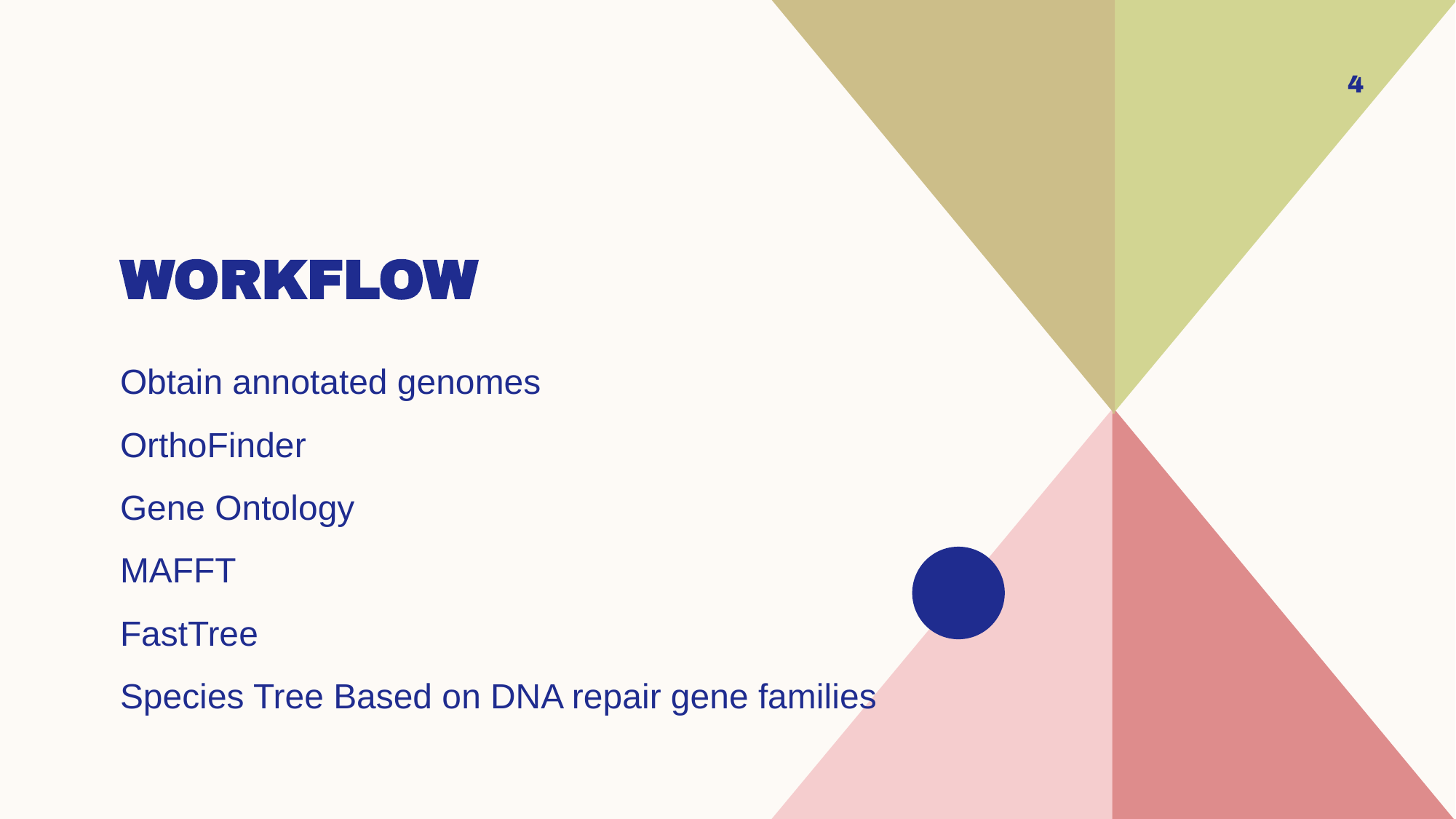

4
# Workflow
Obtain annotated genomes
OrthoFinder
Gene Ontology
MAFFT
FastTree
Species Tree Based on DNA repair gene families